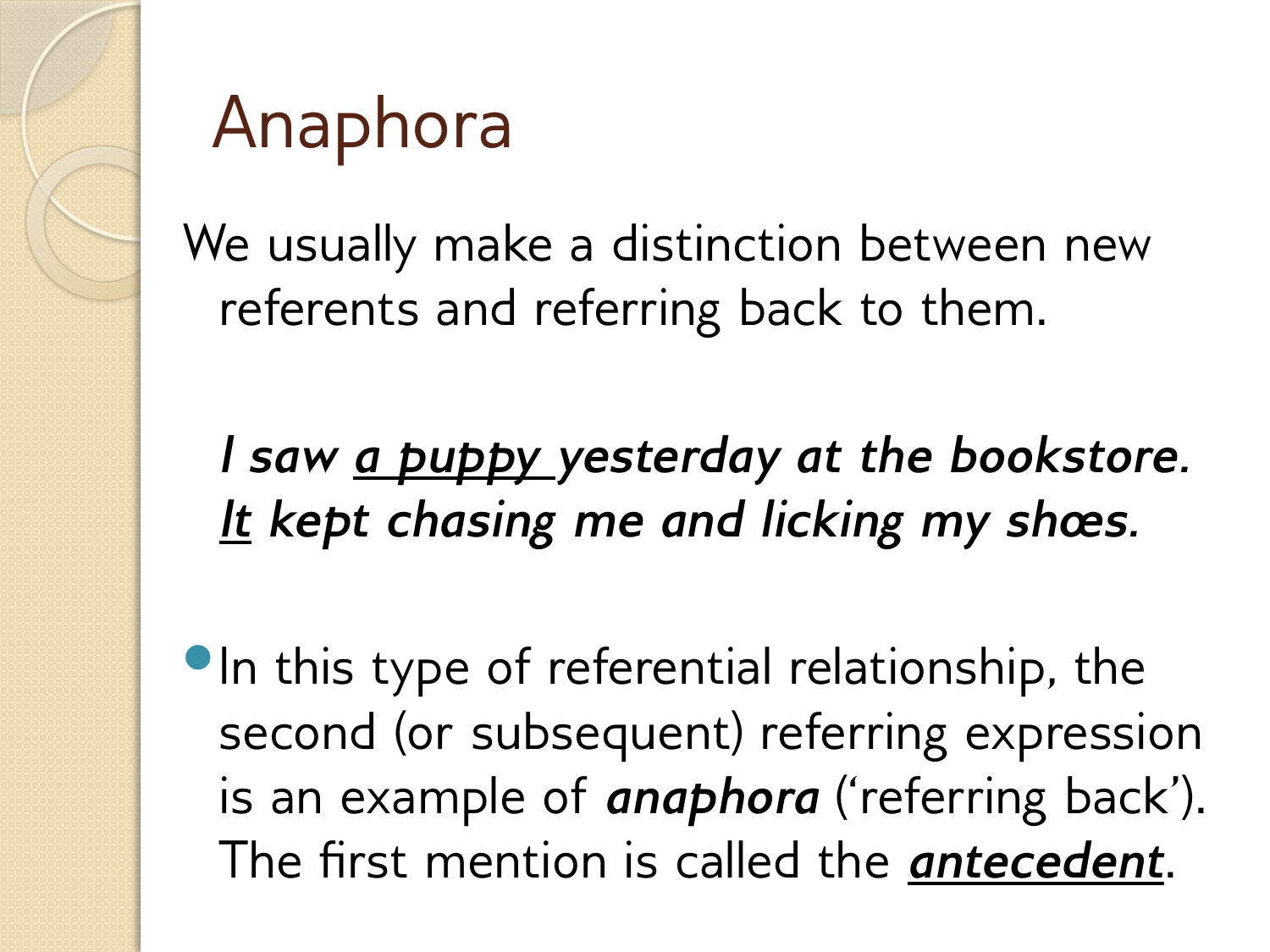

# Anaphora
We usually make a distinction between new referents and referring back to them.

	I saw a puppy yesterday at the bookstore. It kept chasing me and licking my shoes.

In this type of referential relationship, the second (or subsequent) referring expression is an example of anaphora (‘referring back’). The first mention is called the antecedent.